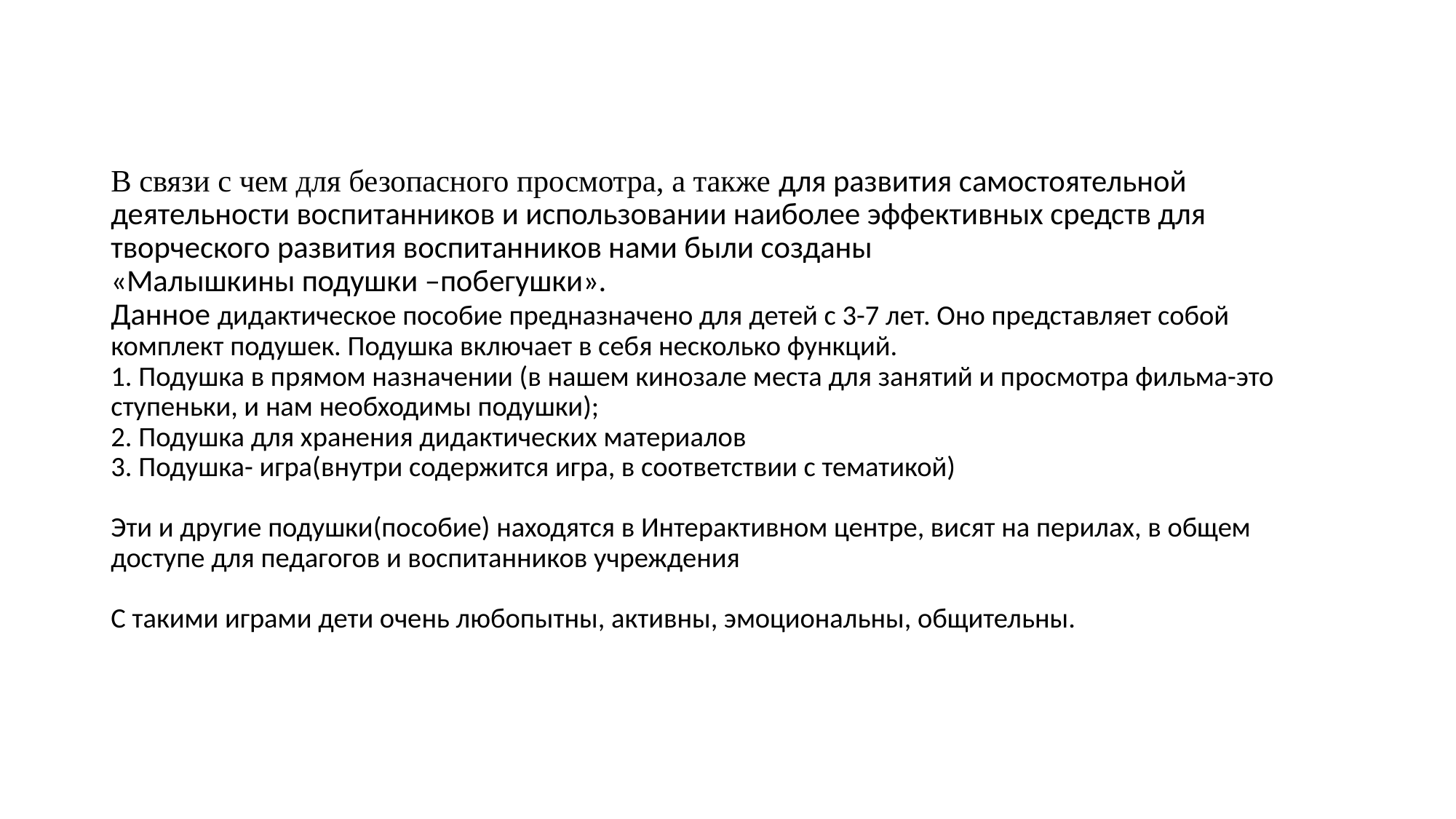

# В связи с чем для безопасного просмотра, а также для развития самостоятельной деятельности воспитанников и использовании наиболее эффективных средств для творческого развития воспитанников нами были созданы «Малышкины подушки –побегушки». Данное дидактическое пособие предназначено для детей с 3-7 лет. Оно представляет собой комплект подушек. Подушка включает в себя несколько функций. 1. Подушка в прямом назначении (в нашем кинозале места для занятий и просмотра фильма-это ступеньки, и нам необходимы подушки); 2. Подушка для хранения дидактических материалов 3. Подушка- игра(внутри содержится игра, в соответствии с тематикой)   Эти и другие подушки(пособие) находятся в Интерактивном центре, висят на перилах, в общем доступе для педагогов и воспитанников учреждения   С такими играми дети очень любопытны, активны, эмоциональны, общительны.